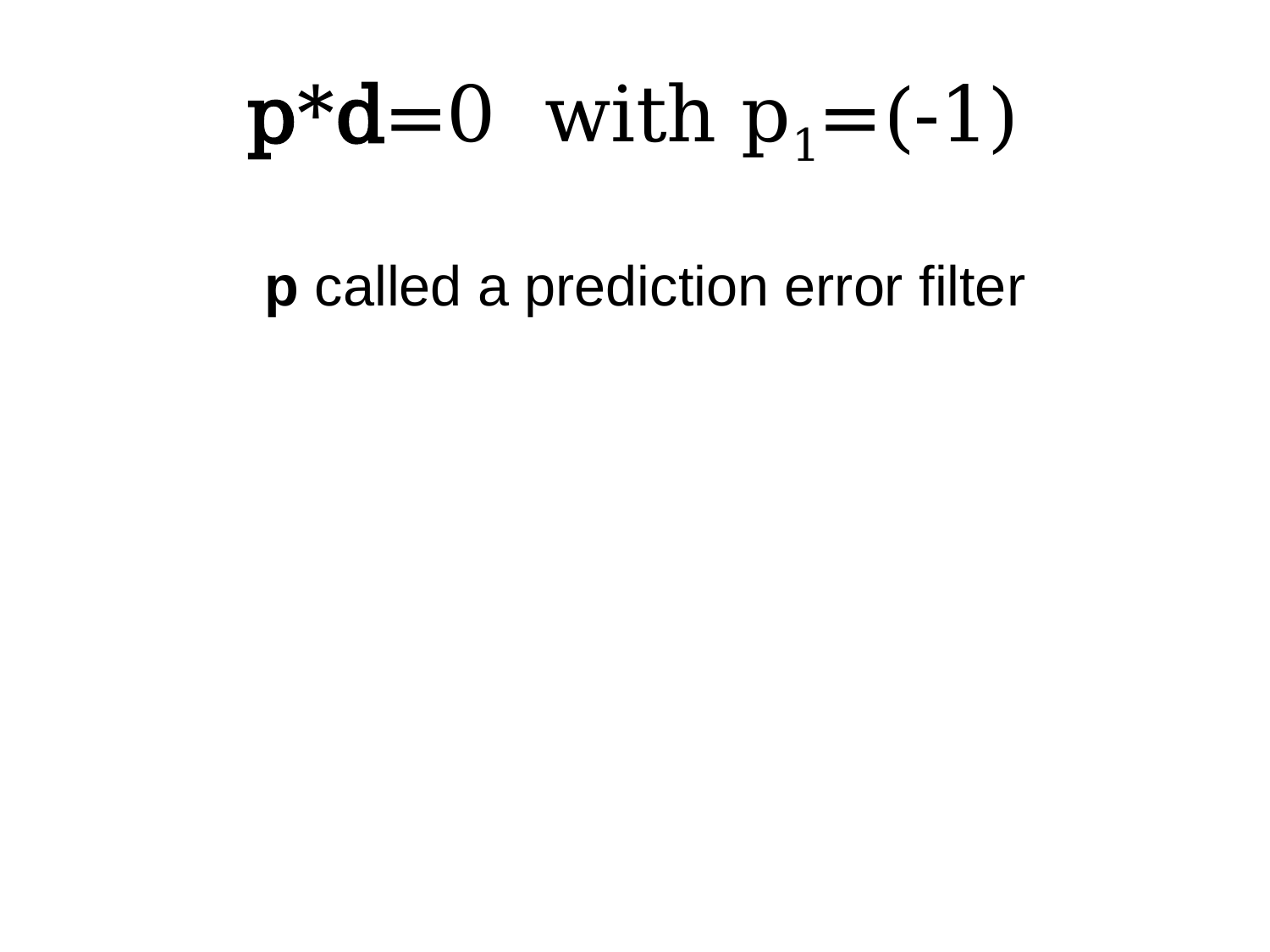

# p*d=0  with p1=(-1)
p called a prediction error filter